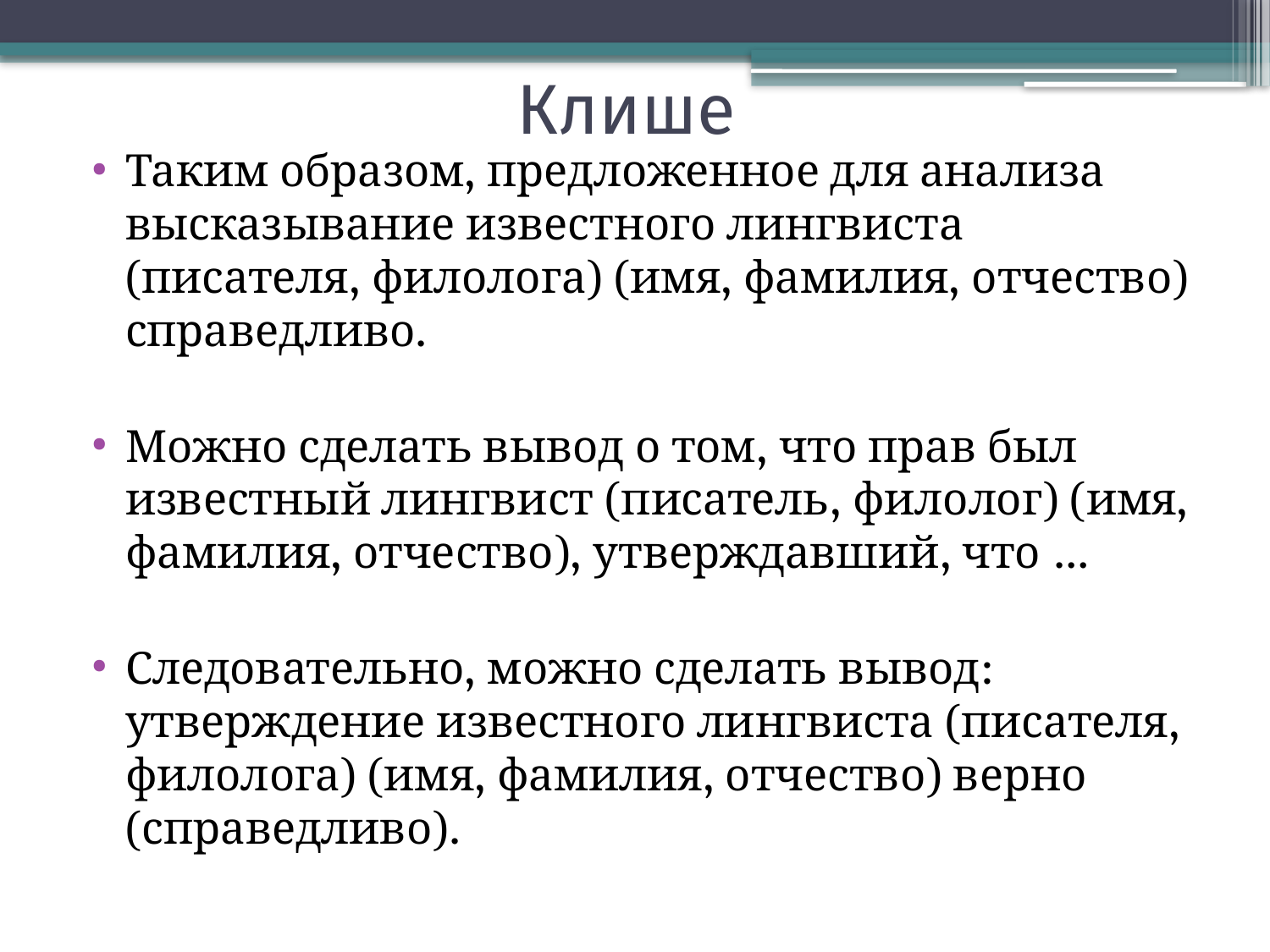

# Клише
Таким образом, предложенное для анализа высказывание известного лингвиста (писателя, филолога) (имя, фамилия, отчество) справедливо.

Можно сделать вывод о том, что прав был известный лингвист (писатель, филолог) (имя, фамилия, отчество), утверждавший, что …

Следовательно, можно сделать вывод: утверждение известного лингвиста (писателя, филолога) (имя, фамилия, отчество) верно (справедливо).